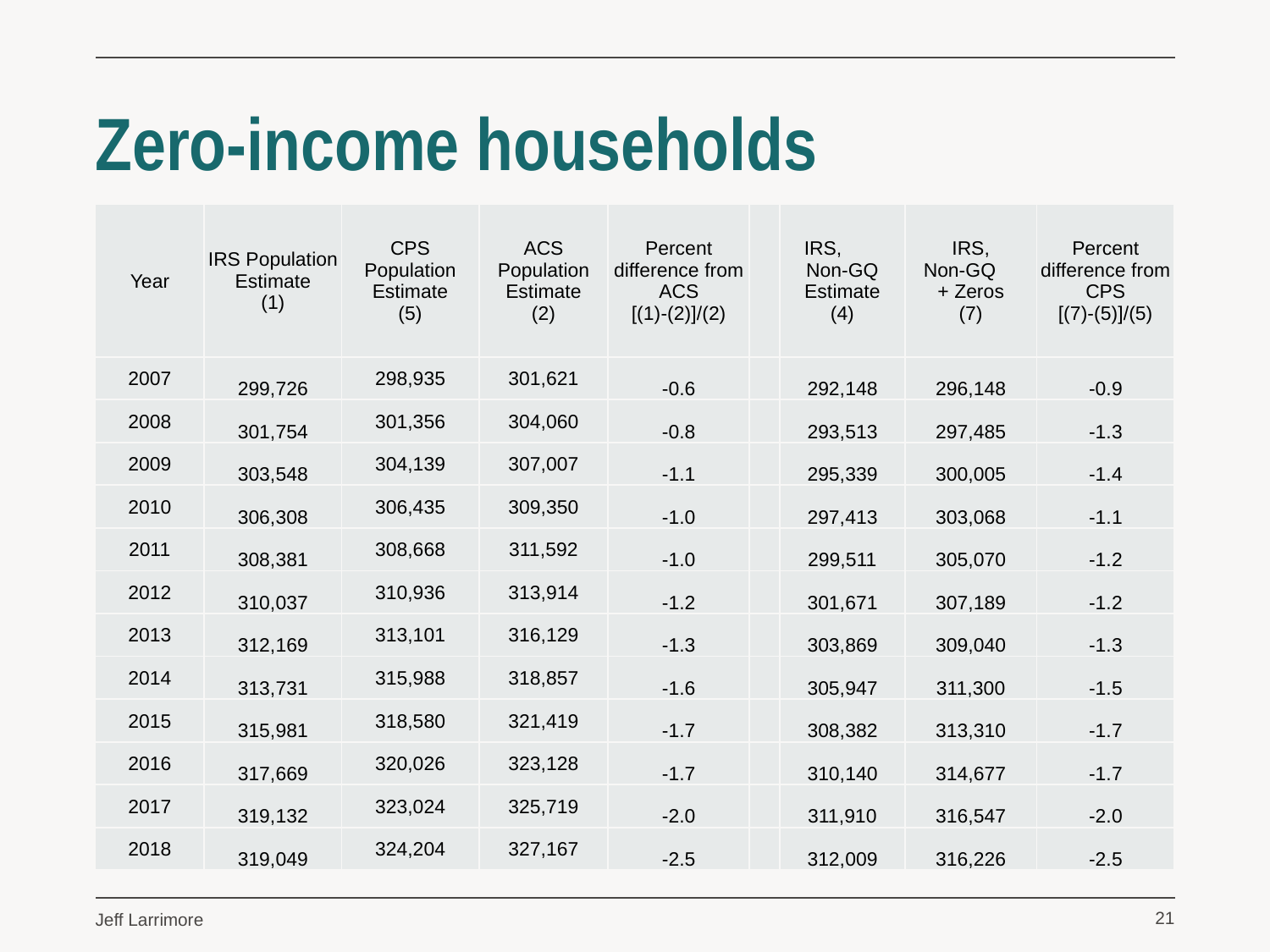

# Zero-income households
| Year | IRS Population Estimate (1) | CPS Population Estimate (5) | ACS Population Estimate (2) | Percent difference from ACS [(1)-(2)]/(2) |  | IRS, Non-GQ Estimate (4) | IRS, Non-GQ + Zeros (7) | Percent difference from CPS [(7)-(5)]/(5) |
| --- | --- | --- | --- | --- | --- | --- | --- | --- |
| 2007 | 299,726 | 298,935 | 301,621 | -0.6 |  | 292,148 | 296,148 | -0.9 |
| 2008 | 301,754 | 301,356 | 304,060 | -0.8 |  | 293,513 | 297,485 | -1.3 |
| 2009 | 303,548 | 304,139 | 307,007 | -1.1 |  | 295,339 | 300,005 | -1.4 |
| 2010 | 306,308 | 306,435 | 309,350 | -1.0 |  | 297,413 | 303,068 | -1.1 |
| 2011 | 308,381 | 308,668 | 311,592 | -1.0 |  | 299,511 | 305,070 | -1.2 |
| 2012 | 310,037 | 310,936 | 313,914 | -1.2 |  | 301,671 | 307,189 | -1.2 |
| 2013 | 312,169 | 313,101 | 316,129 | -1.3 |  | 303,869 | 309,040 | -1.3 |
| 2014 | 313,731 | 315,988 | 318,857 | -1.6 |  | 305,947 | 311,300 | -1.5 |
| 2015 | 315,981 | 318,580 | 321,419 | -1.7 |  | 308,382 | 313,310 | -1.7 |
| 2016 | 317,669 | 320,026 | 323,128 | -1.7 |  | 310,140 | 314,677 | -1.7 |
| 2017 | 319,132 | 323,024 | 325,719 | -2.0 |  | 311,910 | 316,547 | -2.0 |
| 2018 | 319,049 | 324,204 | 327,167 | -2.5 |  | 312,009 | 316,226 | -2.5 |